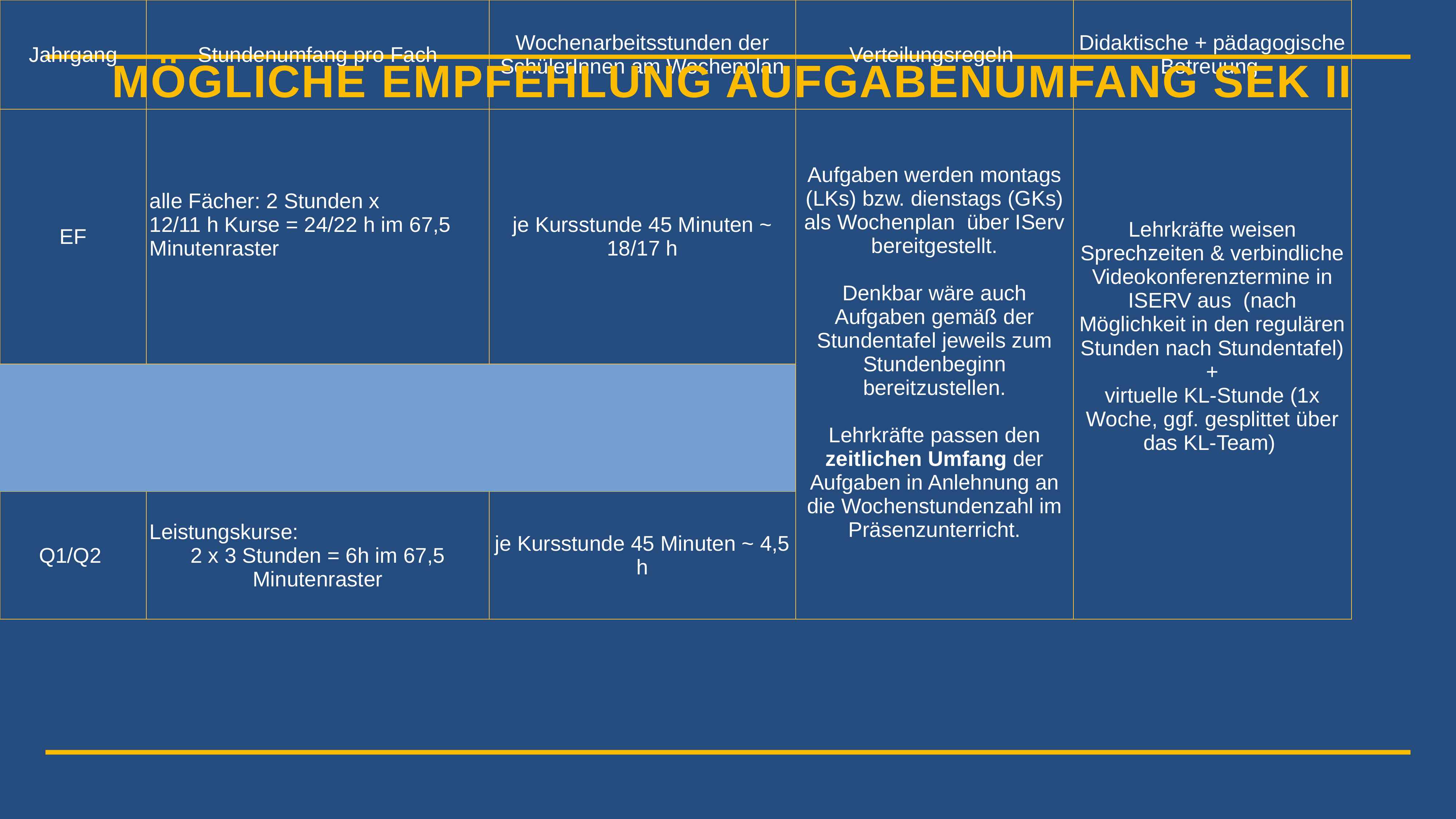

# Mögliche Empfehlung Aufgabenumfang SEK II
| Jahrgang | Stundenumfang pro Fach | Wochenarbeitsstunden der SchülerInnen am Wochenplan | Verteilungsregeln | Didaktische + pädagogische Betreuung |
| --- | --- | --- | --- | --- |
| EF | alle Fächer: 2 Stunden x 12/11 h Kurse = 24/22 h im 67,5 Minutenraster | je Kursstunde 45 Minuten ~ 18/17 h | Aufgaben werden montags (LKs) bzw. dienstags (GKs) als Wochenplan über IServ bereitgestellt. Denkbar wäre auch Aufgaben gemäß der Stundentafel jeweils zum Stundenbeginn bereitzustellen. Lehrkräfte passen den zeitlichen Umfang der Aufgaben in Anlehnung an die Wochenstundenzahl im Präsenzunterricht. | Lehrkräfte weisen Sprechzeiten & verbindliche Videokonferenztermine in ISERV aus (nach Möglichkeit in den regulären Stunden nach Stundentafel) + virtuelle KL-Stunde (1x Woche, ggf. gesplittet über das KL-Team) |
|  |  |  |  |  |
| Q1/Q2 | Leistungskurse: 2 x 3 Stunden = 6h im 67,5 Minutenraster | je Kursstunde 45 Minuten ~ 4,5 h |  |  |
|  | Grundkurse: 8 x 2 Stunden = 16 h im 67,5 Minutenraster | je Kursstunde 45 Minuten ~ 12 h |  |  |